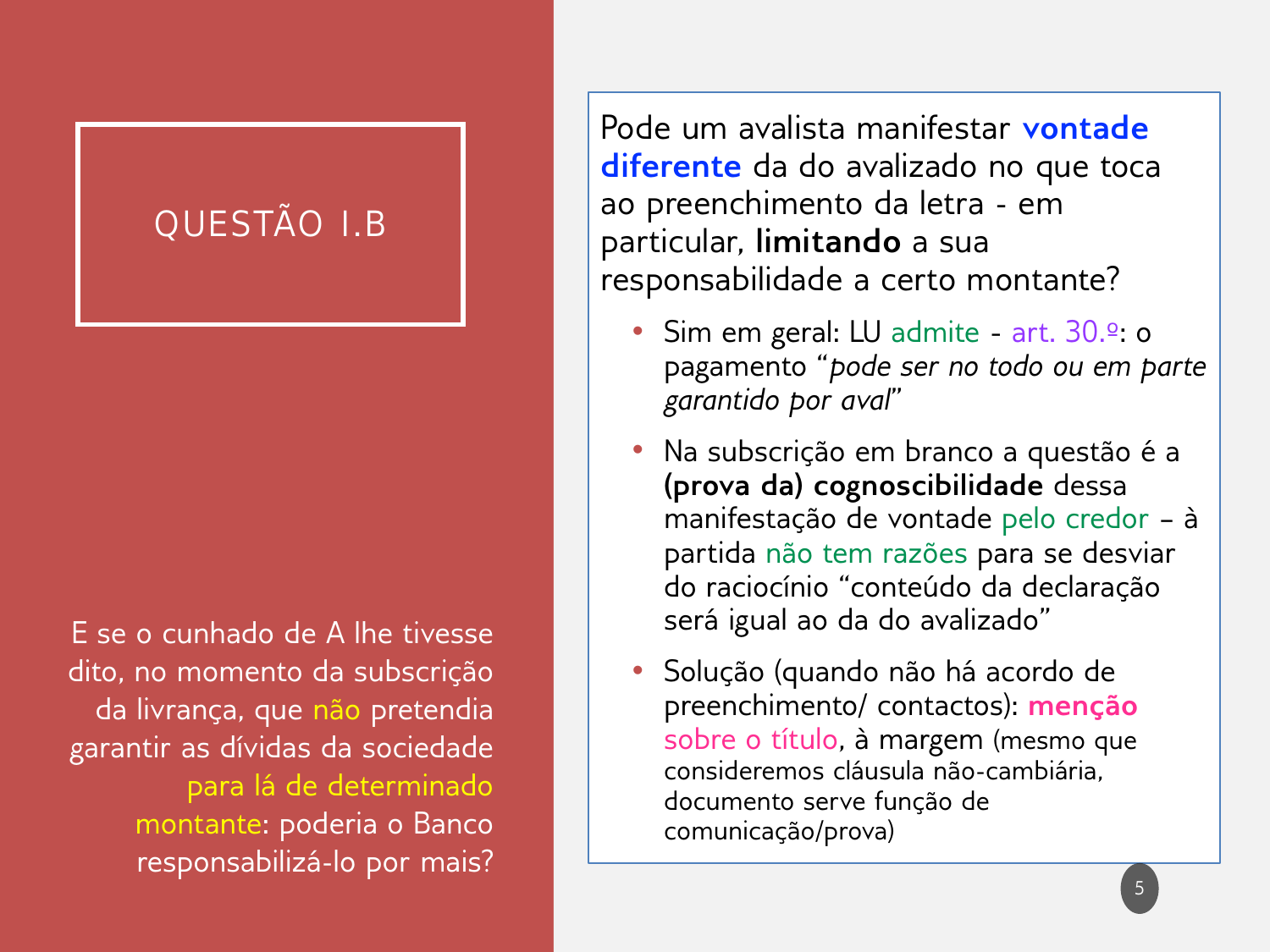

Pode um avalista manifestar vontade diferente da do avalizado no que toca ao preenchimento da letra - em particular, limitando a sua responsabilidade a certo montante?
Sim em geral: LU admite - art. 30.º: o pagamento “pode ser no todo ou em parte garantido por aval”
Na subscrição em branco a questão é a (prova da) cognoscibilidade dessa manifestação de vontade pelo credor – à partida não tem razões para se desviar do raciocínio “conteúdo da declaração será igual ao da do avalizado”
Solução (quando não há acordo de preenchimento/ contactos): menção sobre o título, à margem (mesmo que consideremos cláusula não-cambiária, documento serve função de comunicação/prova)
# Questão i.b
E se o cunhado de A lhe tivesse dito, no momento da subscrição da livrança, que não pretendia garantir as dívidas da sociedade para lá de determinado montante: poderia o Banco responsabilizá-lo por mais?
5